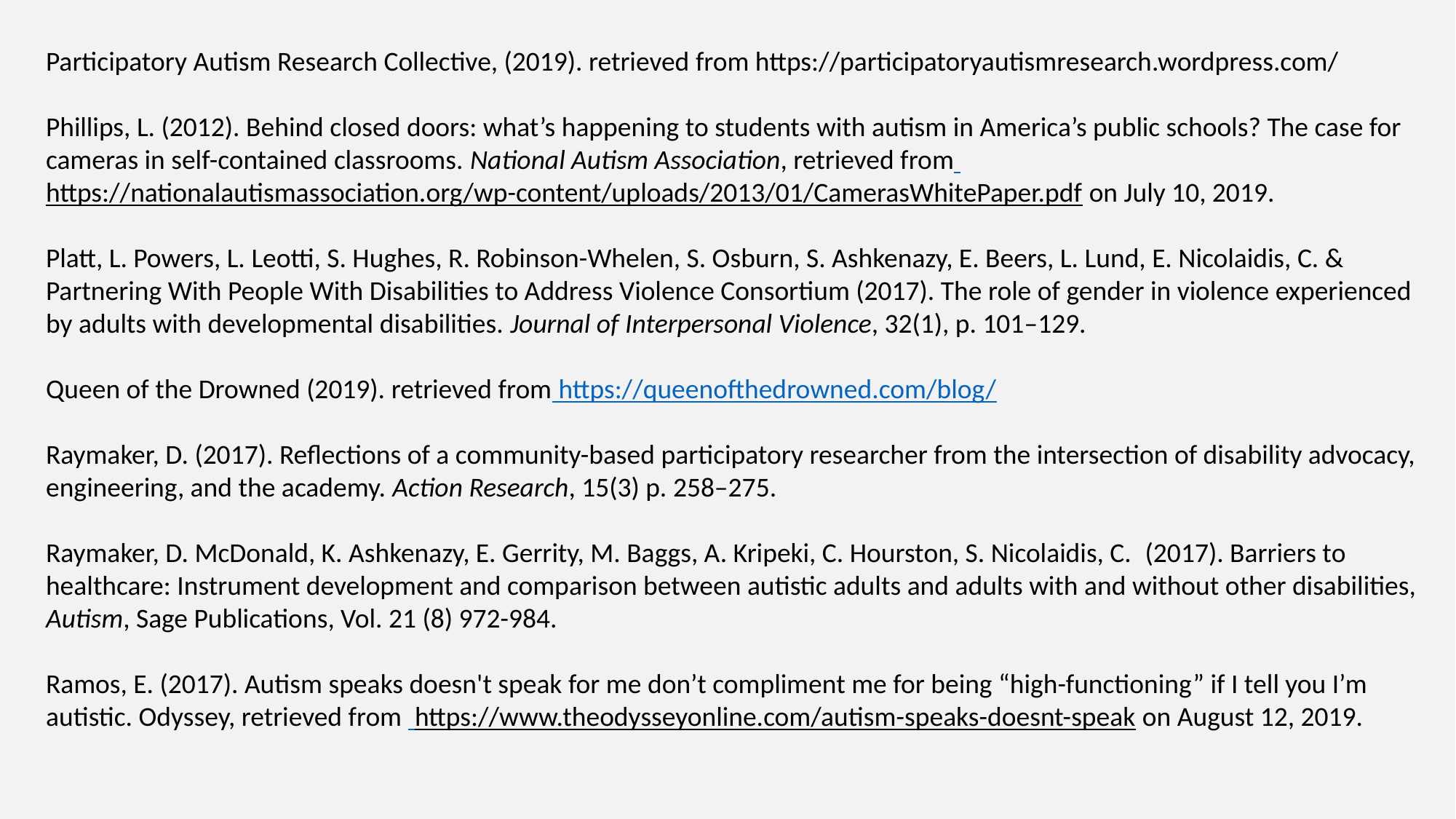

Participatory Autism Research Collective, (2019). retrieved from https://participatoryautismresearch.wordpress.com/

Phillips, L. (2012). Behind closed doors: what’s happening to students with autism in America’s public schools? The case for cameras in self-contained classrooms. National Autism Association, retrieved from https://nationalautismassociation.org/wp-content/uploads/2013/01/CamerasWhitePaper.pdf on July 10, 2019.

Platt, L. Powers, L. Leotti, S. Hughes, R. Robinson-Whelen, S. Osburn, S. Ashkenazy, E. Beers, L. Lund, E. Nicolaidis, C. & Partnering With People With Disabilities to Address Violence Consortium (2017). The role of gender in violence experienced by adults with developmental disabilities. Journal of Interpersonal Violence, 32(1), p. 101–129.

Queen of the Drowned (2019). retrieved from https://queenofthedrowned.com/blog/

Raymaker, D. (2017). Reflections of a community-based participatory researcher from the intersection of disability advocacy, engineering, and the academy. Action Research, 15(3) p. 258–275.

Raymaker, D. McDonald, K. Ashkenazy, E. Gerrity, M. Baggs, A. Kripeki, C. Hourston, S. Nicolaidis, C.  (2017). Barriers to healthcare: Instrument development and comparison between autistic adults and adults with and without other disabilities, Autism, Sage Publications, Vol. 21 (8) 972-984.

Ramos, E. (2017). Autism speaks doesn't speak for me don’t compliment me for being “high-functioning” if I tell you I’m autistic. Odyssey, retrieved from  https://www.theodysseyonline.com/autism-speaks-doesnt-speak on August 12, 2019.